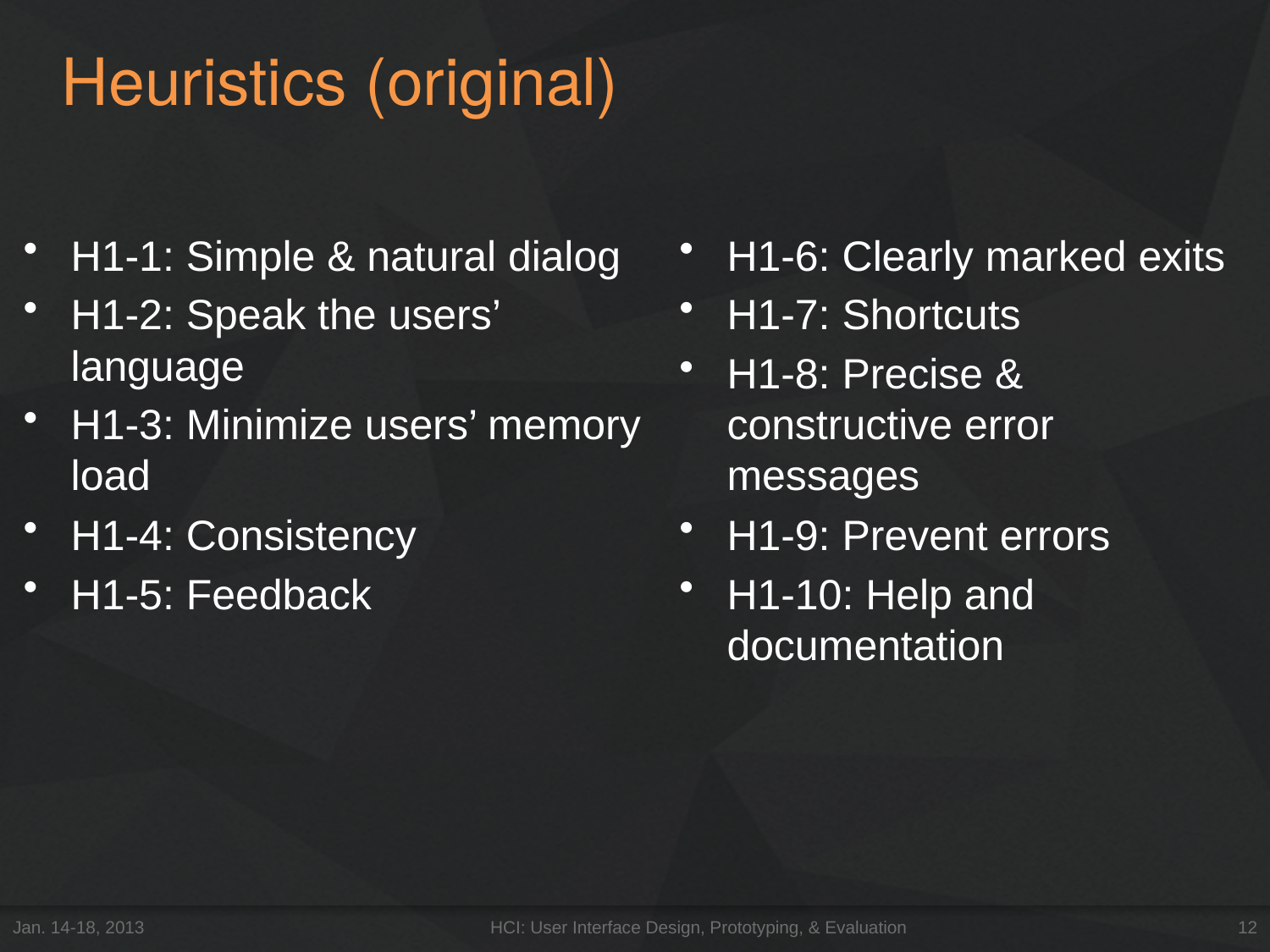

# Heuristics (original)
H1-1: Simple & natural dialog
H1-2: Speak the users’ language
H1-3: Minimize users’ memory load
H1-4: Consistency
H1-5: Feedback

H1-6: Clearly marked exits
H1-7: Shortcuts
H1-8: Precise & constructive error messages
H1-9: Prevent errors
H1-10: Help and documentation
Jan. 14-18, 2013
HCI: User Interface Design, Prototyping, & Evaluation
12